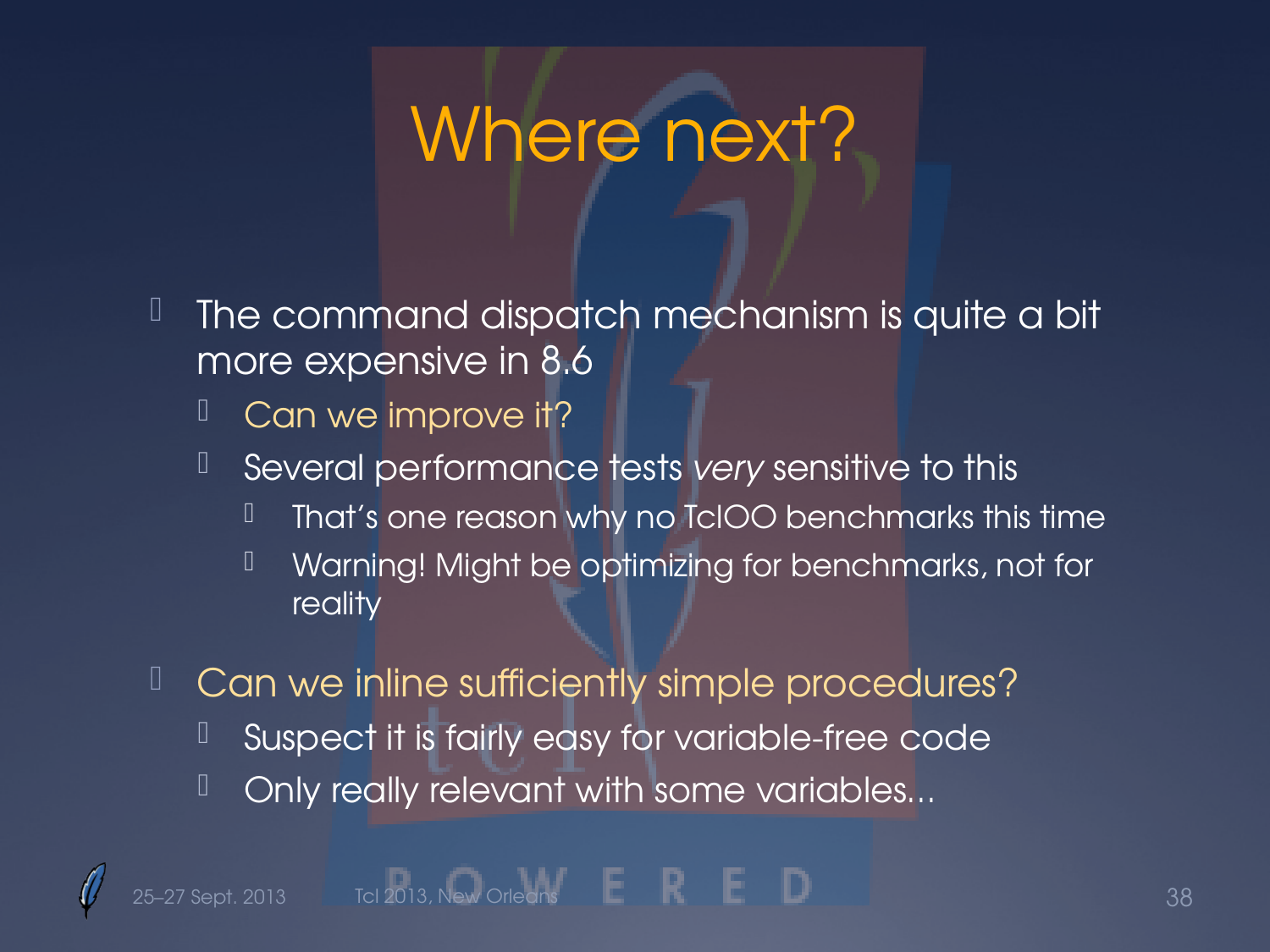

# Where next?
The command dispatch mechanism is quite a bit more expensive in 8.6
Can we improve it?
Several performance tests very sensitive to this
That’s one reason why no TclOO benchmarks this time
Warning! Might be optimizing for benchmarks, not for reality
Can we inline sufficiently simple procedures?
Suspect it is fairly easy for variable-free code
Only really relevant with some variables…
25–27 Sept. 2013
Tcl 2013, New Orleans
38